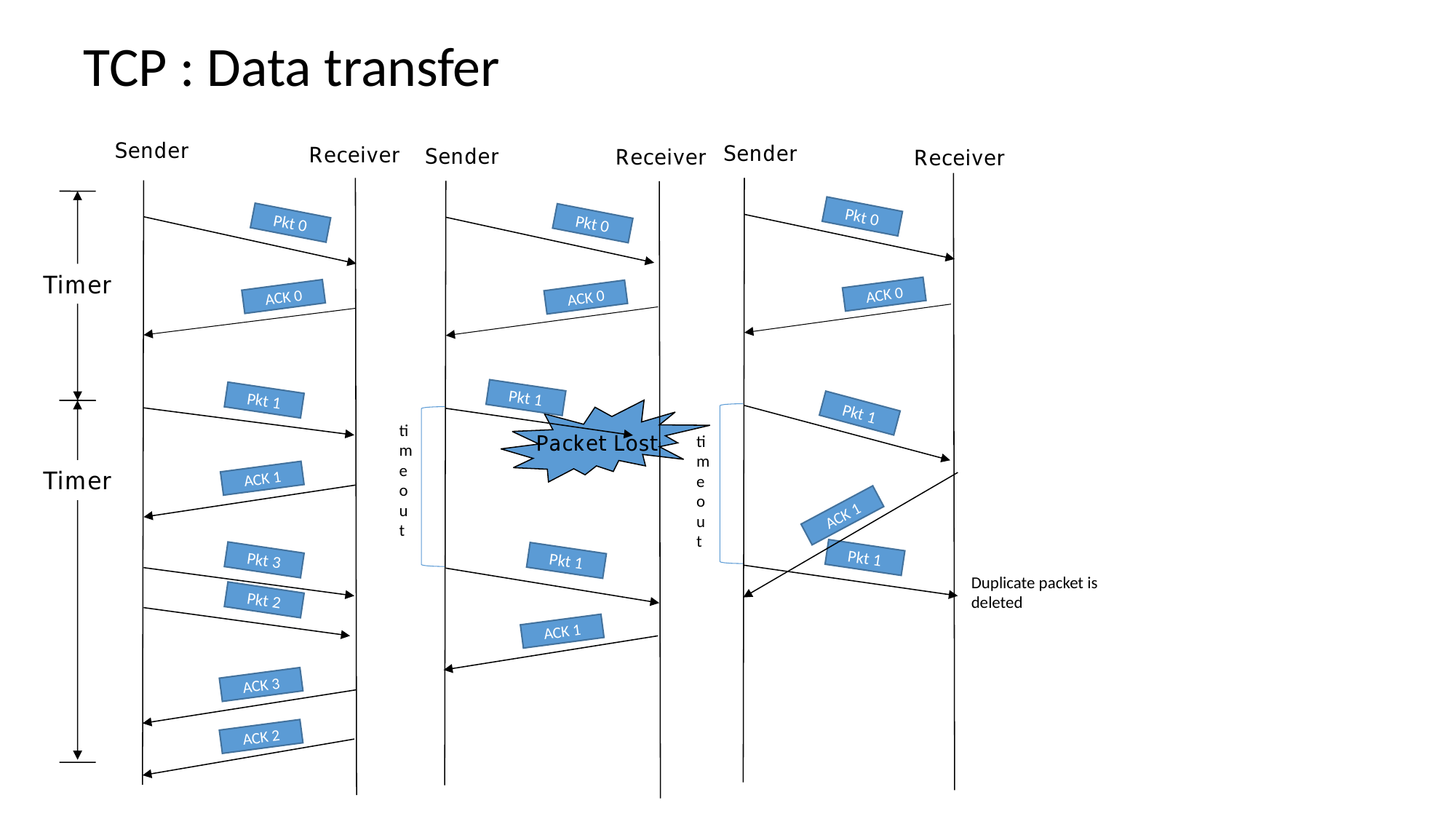

# TCP : Data transfer
Sender
Sender
Receiver
Sender
Receiver
Receiver

Pkt 0
Pkt 0
Pkt 0

Timer
ACK 0
ACK 0
ACK 0

Pkt 1
Pkt 1
Packet Lost

Pkt 1

timeout
timeout
Timer
ACK 1

ACK 1
Pkt 1
Pkt 3
Pkt 1

Duplicate packet is deleted

Pkt 2

ACK 1

ACK 3

ACK 2